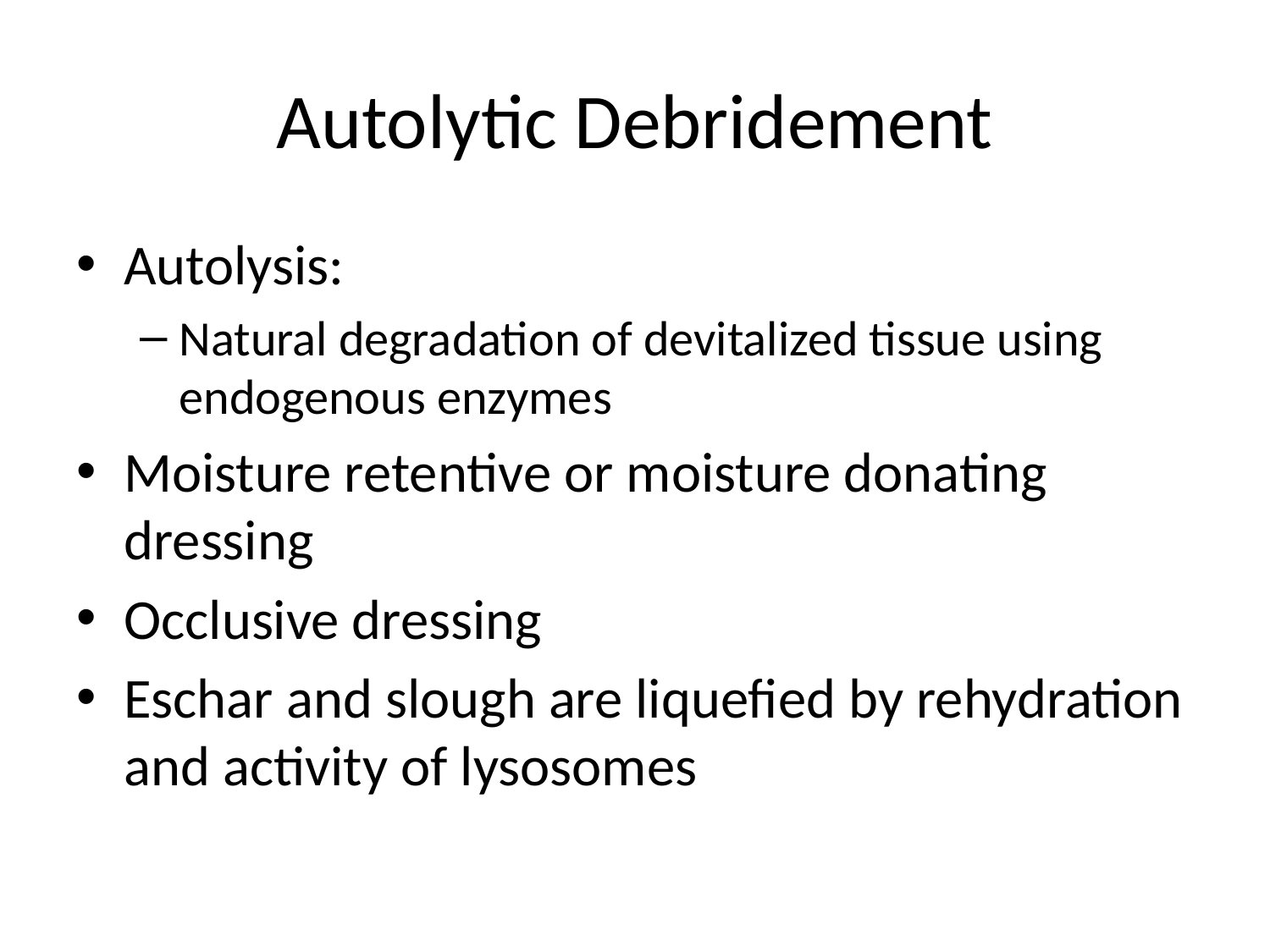

# Autolytic Debridement
Autolysis:
Natural degradation of devitalized tissue using endogenous enzymes
Moisture retentive or moisture donating dressing
Occlusive dressing
Eschar and slough are liquefied by rehydration and activity of lysosomes